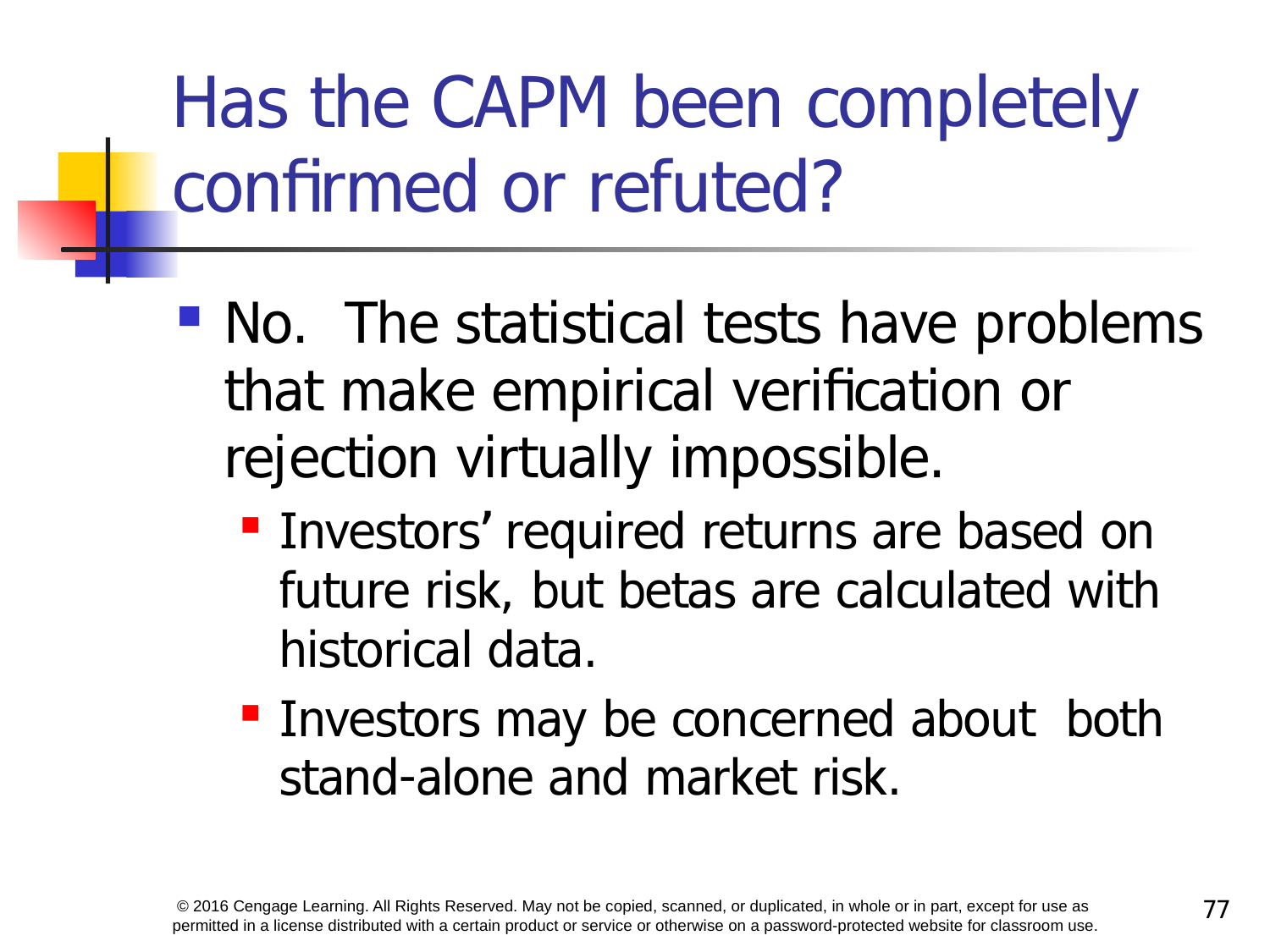

# Has the CAPM been completely confirmed or refuted?
No.  The statistical tests have problems that make empirical verification or rejection virtually impossible.
Investors’ required returns are based on future risk, but betas are calculated with historical data.
Investors may be concerned about  both stand-alone and market risk.
77